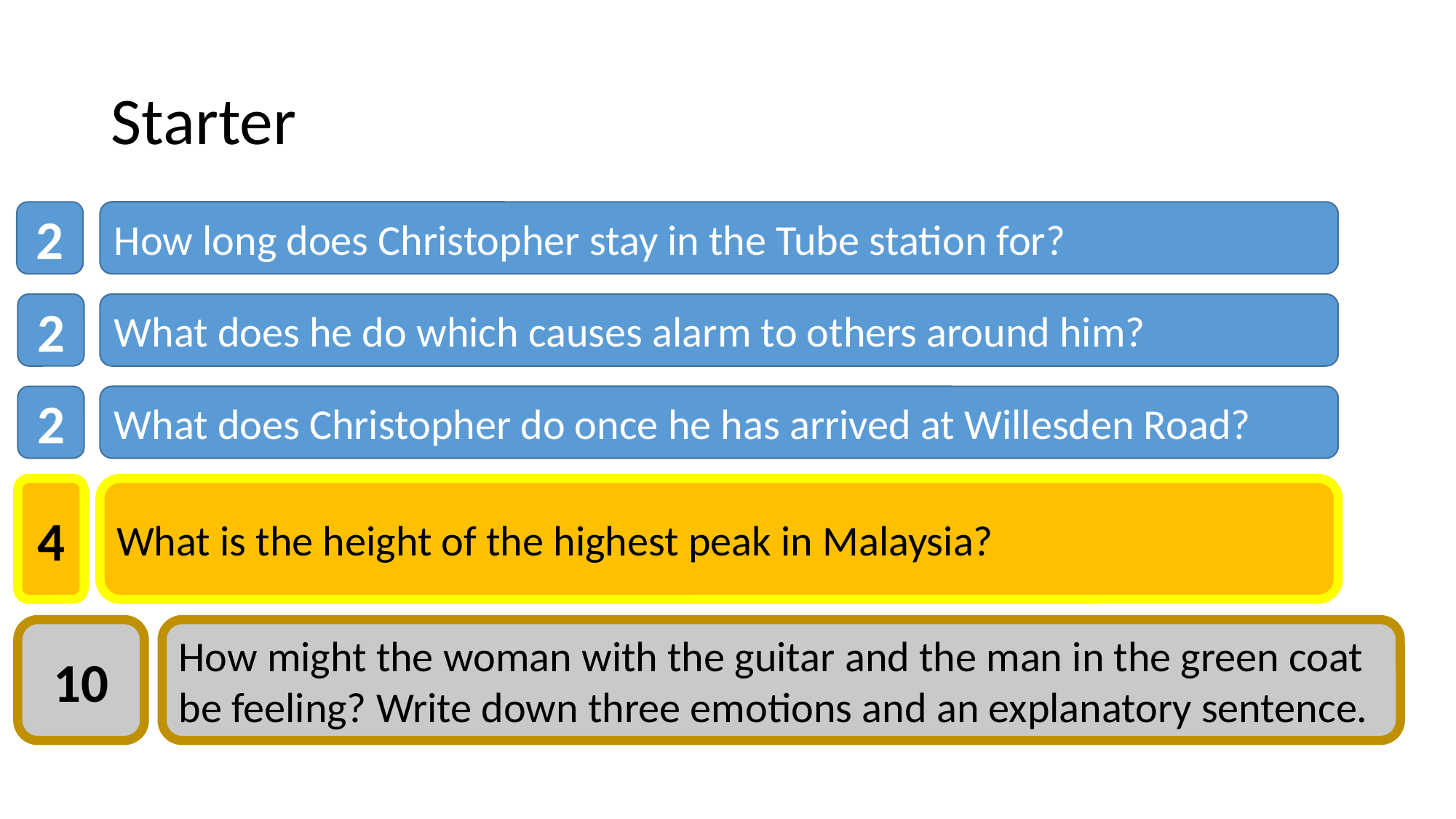

# Starter
2
How long does Christopher stay in the Tube station for?
2
What does he do which causes alarm to others around him?
2
What does Christopher do once he has arrived at Willesden Road?
4
What is the height of the highest peak in Malaysia?
How might the woman with the guitar and the man in the green coat be feeling? Write down three emotions and an explanatory sentence.
10